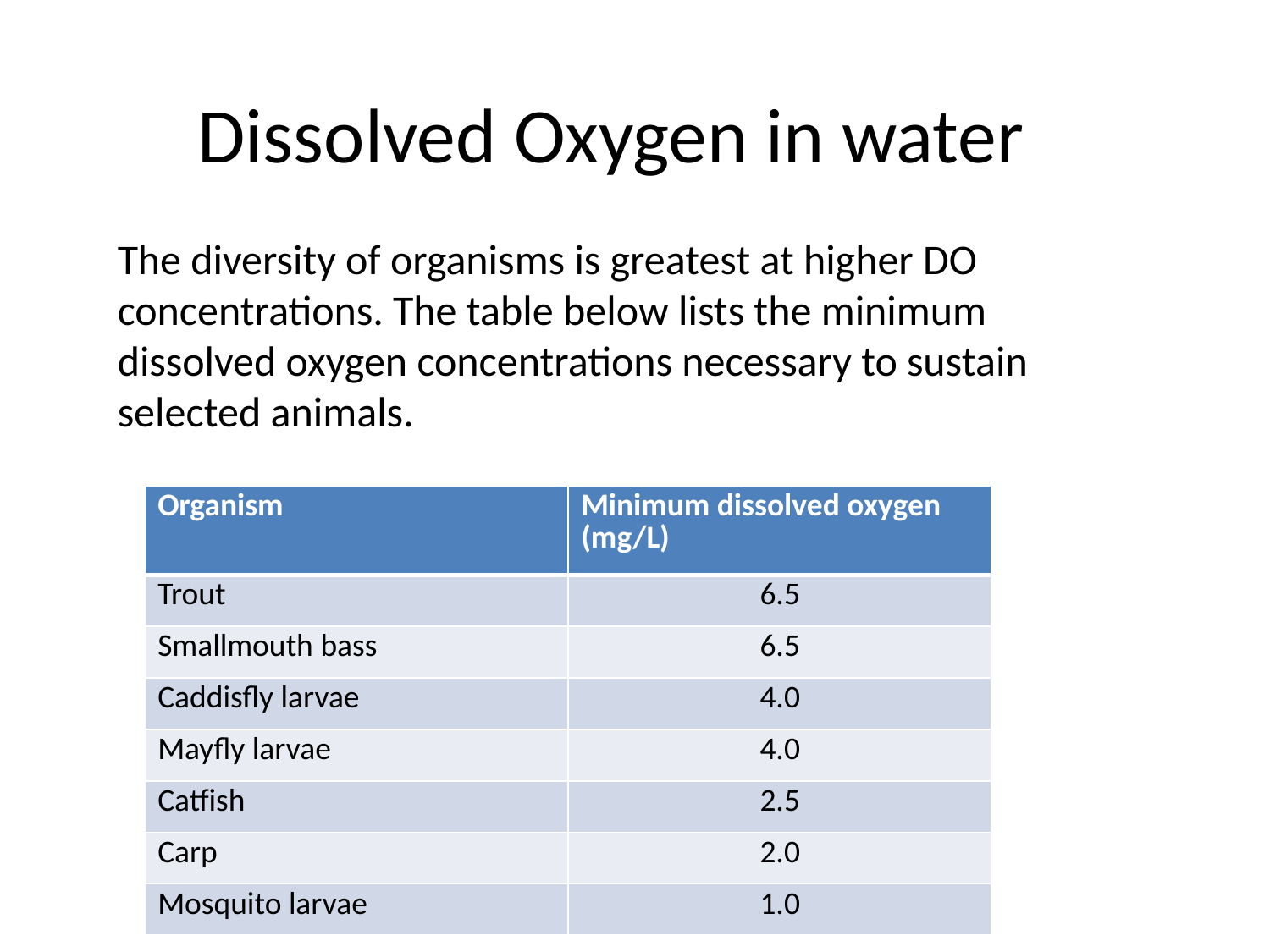

Dissolved Oxygen in water
The diversity of organisms is greatest at higher DO concentrations. The table below lists the minimum dissolved oxygen concentrations necessary to sustain selected animals.
| Organism | Minimum dissolved oxygen (mg/L) |
| --- | --- |
| Trout | 6.5 |
| Smallmouth bass | 6.5 |
| Caddisfly larvae | 4.0 |
| Mayfly larvae | 4.0 |
| Catfish | 2.5 |
| Carp | 2.0 |
| Mosquito larvae | 1.0 |